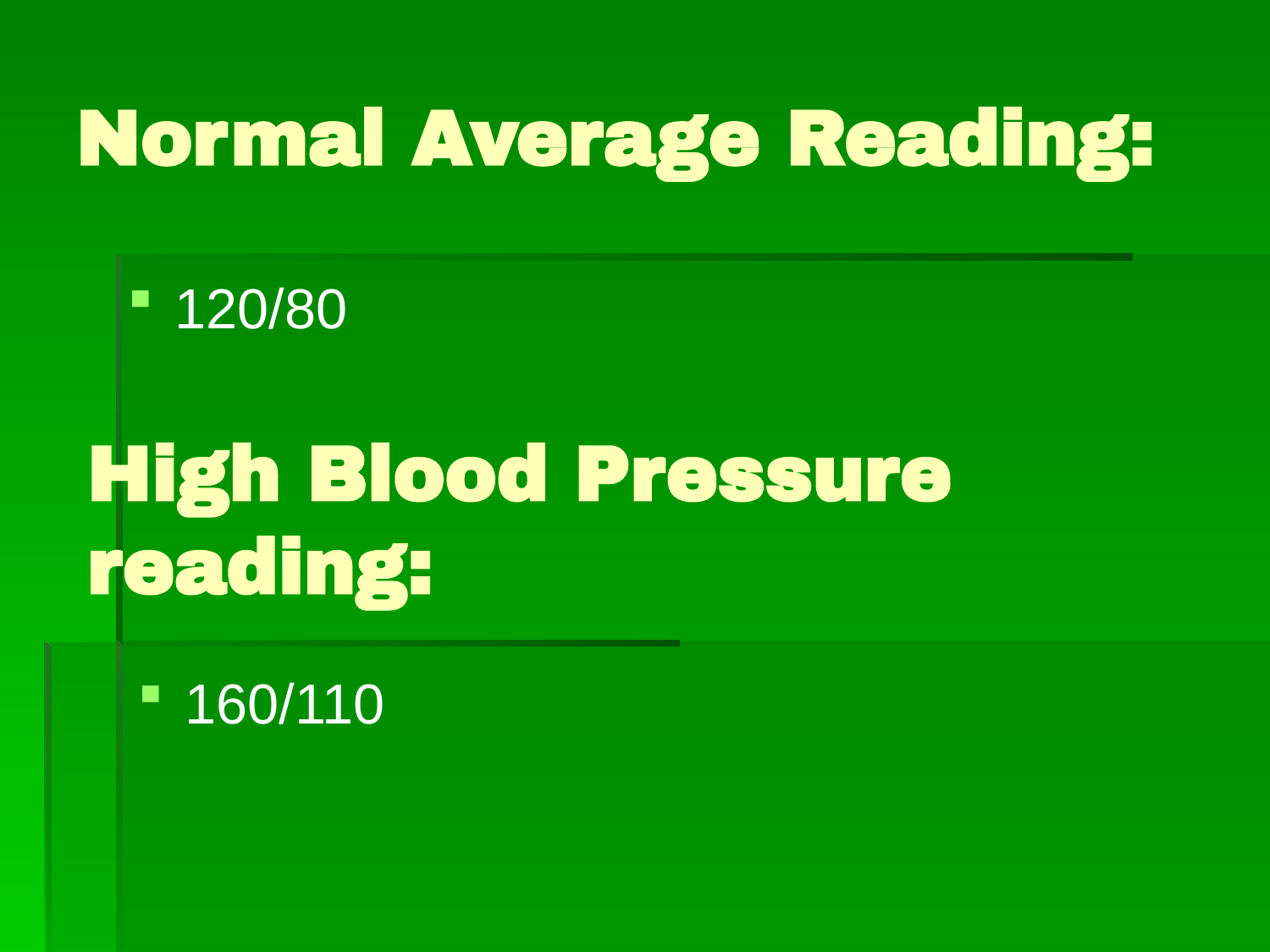

# Normal Average Reading:
120/80
High Blood Pressure reading:
160/110